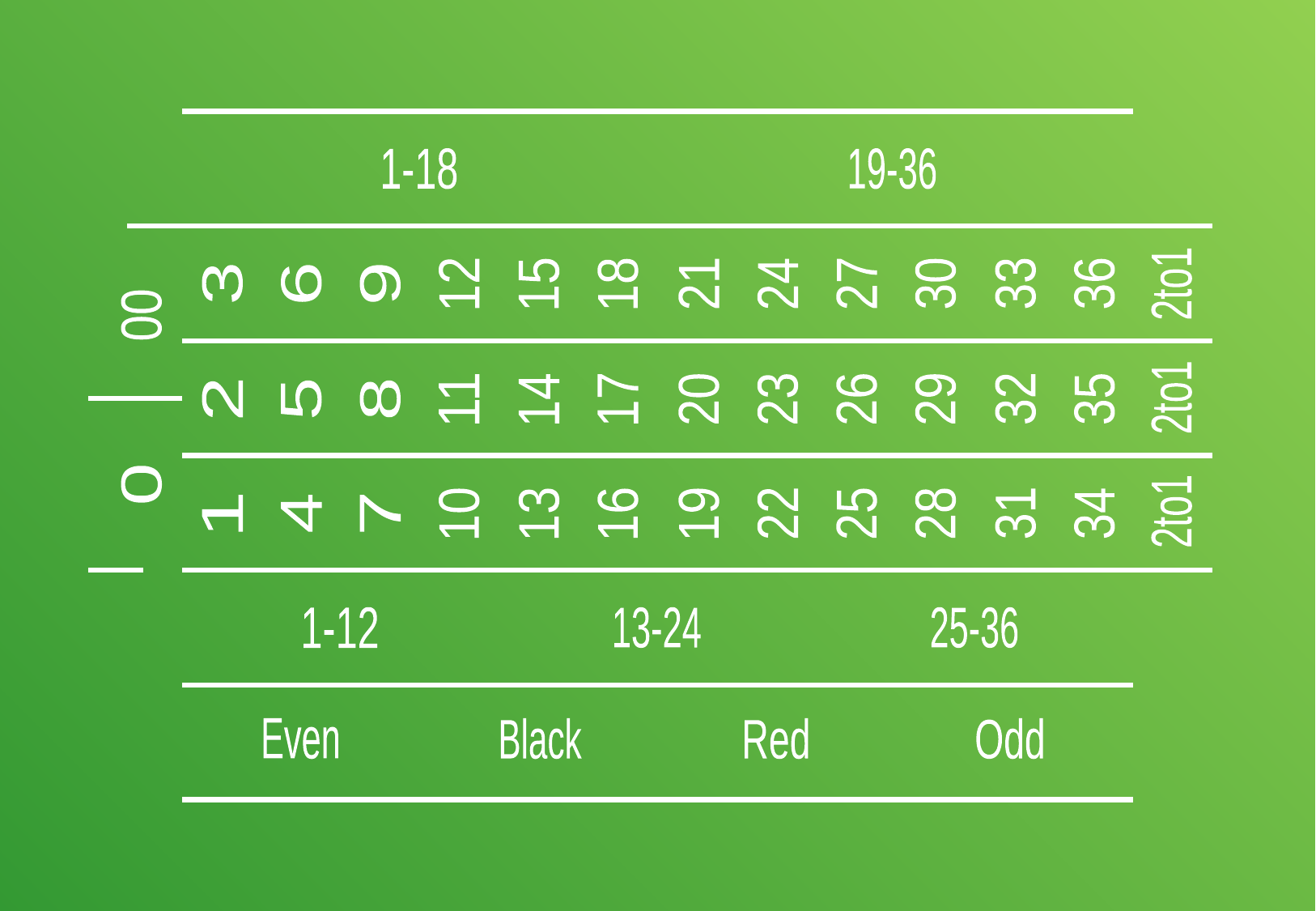

1-18
19-36

3
6
9
12
15
18
21
24
27
30
33
36
2to1
00

2to1
2
5
8
11
14
17
20
23
26
29
32
35
0

2to1
1
4
7
10
13
16
19
22
25
28
31
34
1-12
13-24
25-36

Even
Black
Red
Odd